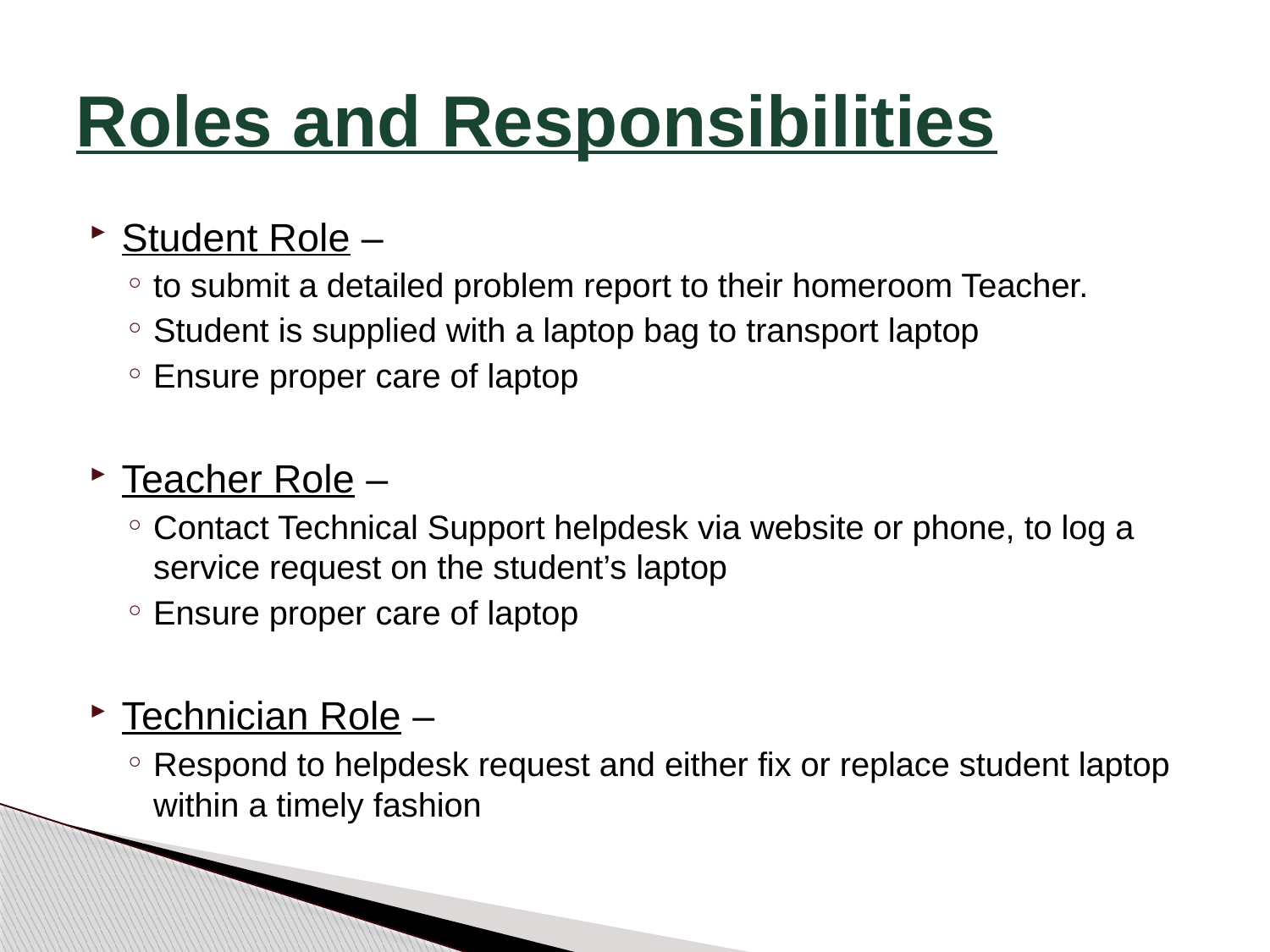

# Roles and Responsibilities
Student Role –
to submit a detailed problem report to their homeroom Teacher.
Student is supplied with a laptop bag to transport laptop
Ensure proper care of laptop

Teacher Role –
Contact Technical Support helpdesk via website or phone, to log a service request on the student’s laptop
Ensure proper care of laptop

Technician Role –
Respond to helpdesk request and either fix or replace student laptop within a timely fashion